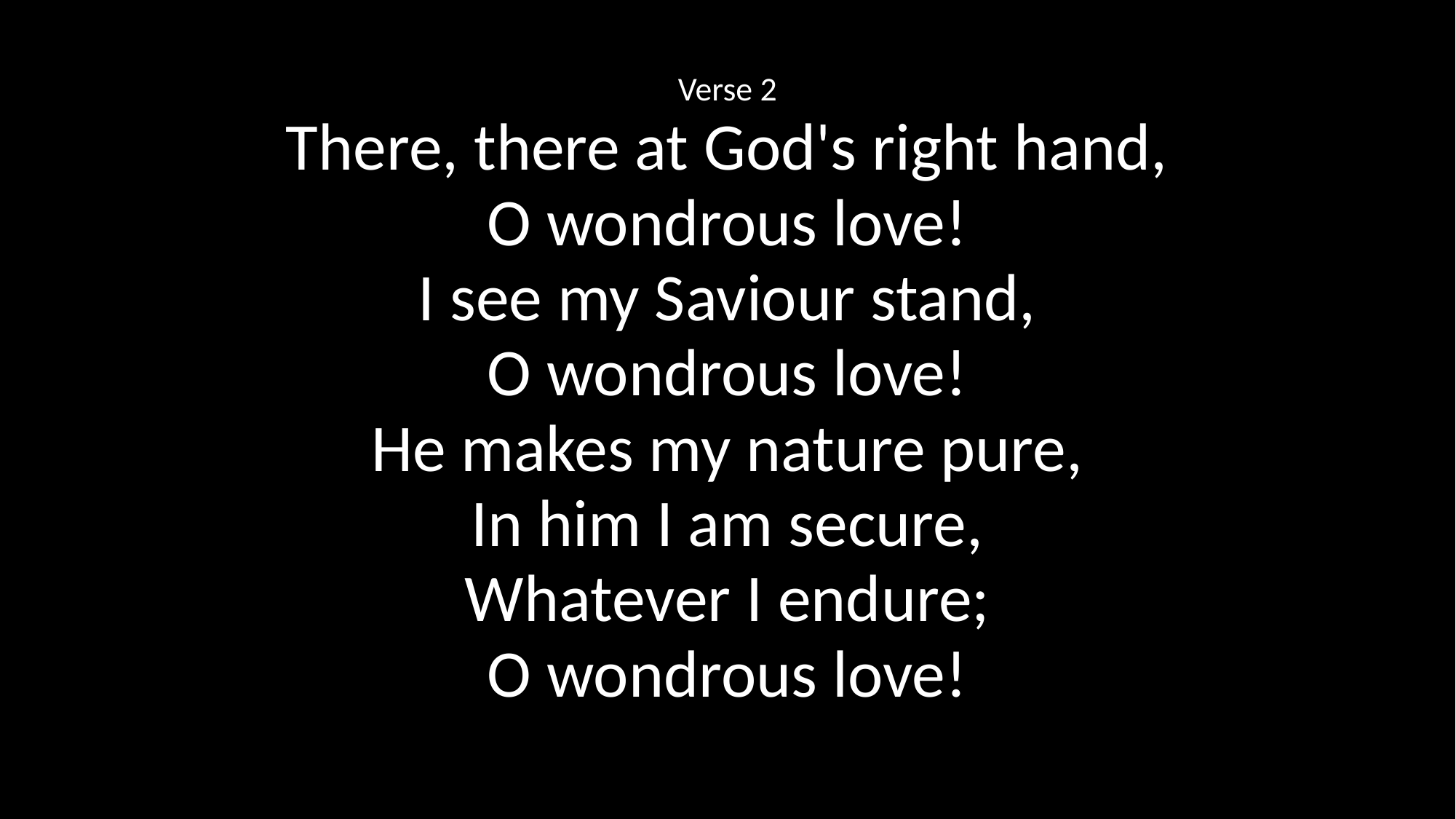

Verse 2
There, there at God's right hand,
O wondrous love!
I see my Saviour stand,
O wondrous love!
He makes my nature pure,
In him I am secure,
Whatever I endure;
O wondrous love!